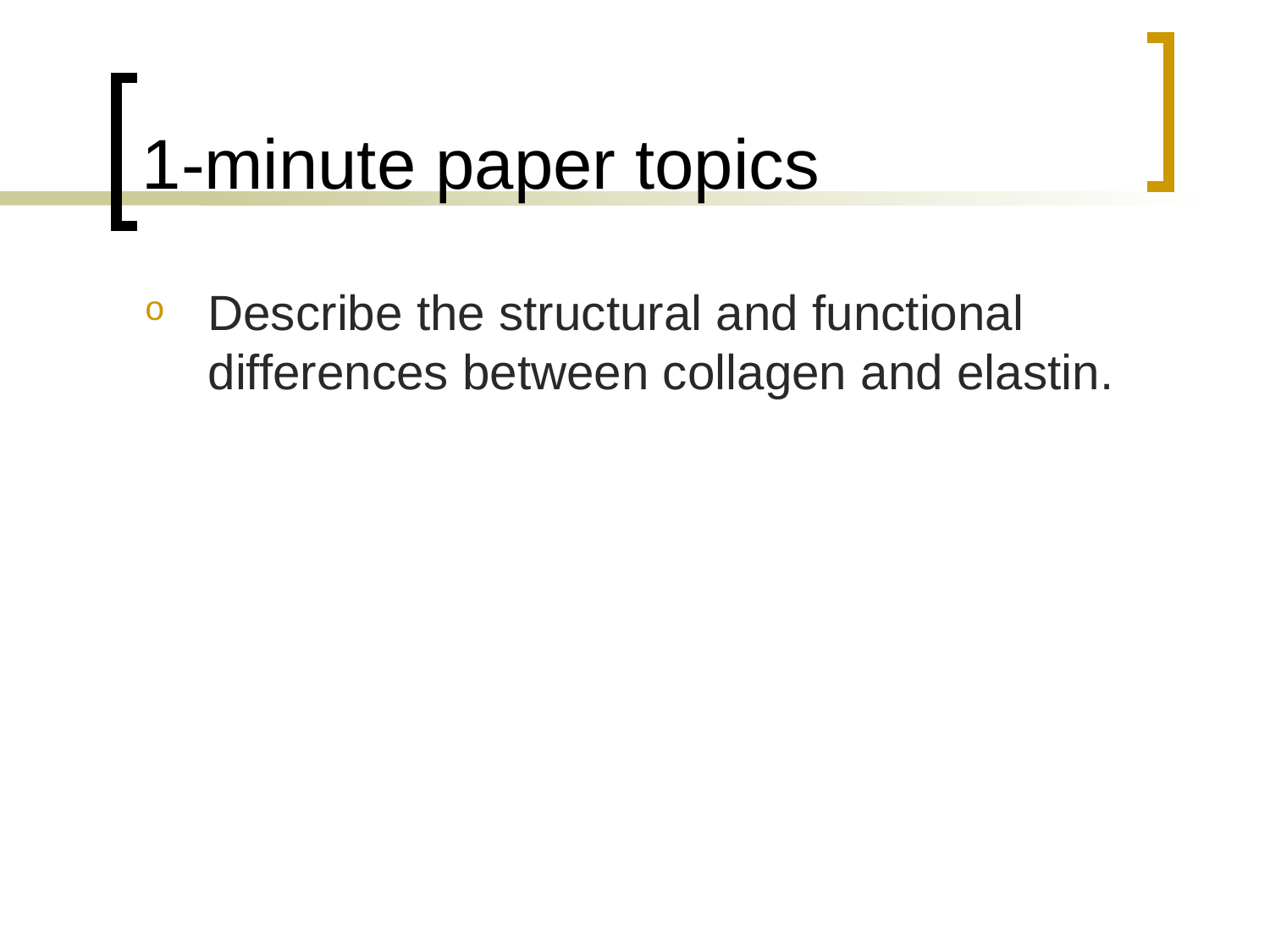

# 1-minute paper topics
Describe the structural and functional differences between collagen and elastin.